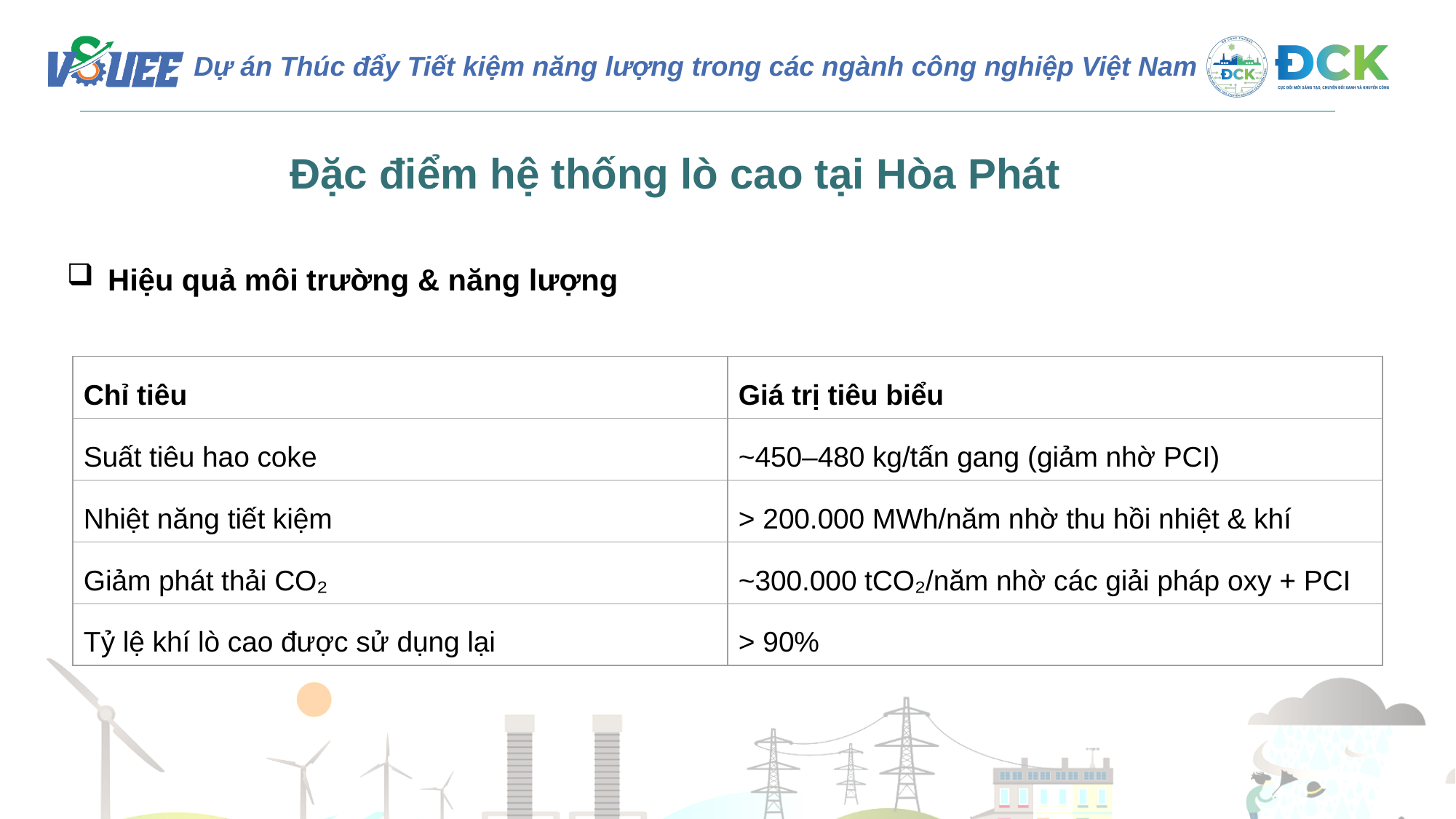

Đặc điểm hệ thống lò cao tại Hòa Phát
Hiệu quả môi trường & năng lượng
| Chỉ tiêu | Giá trị tiêu biểu |
| --- | --- |
| Suất tiêu hao coke | ~450–480 kg/tấn gang (giảm nhờ PCI) |
| Nhiệt năng tiết kiệm | > 200.000 MWh/năm nhờ thu hồi nhiệt & khí |
| Giảm phát thải CO₂ | ~300.000 tCO₂/năm nhờ các giải pháp oxy + PCI |
| Tỷ lệ khí lò cao được sử dụng lại | > 90% |